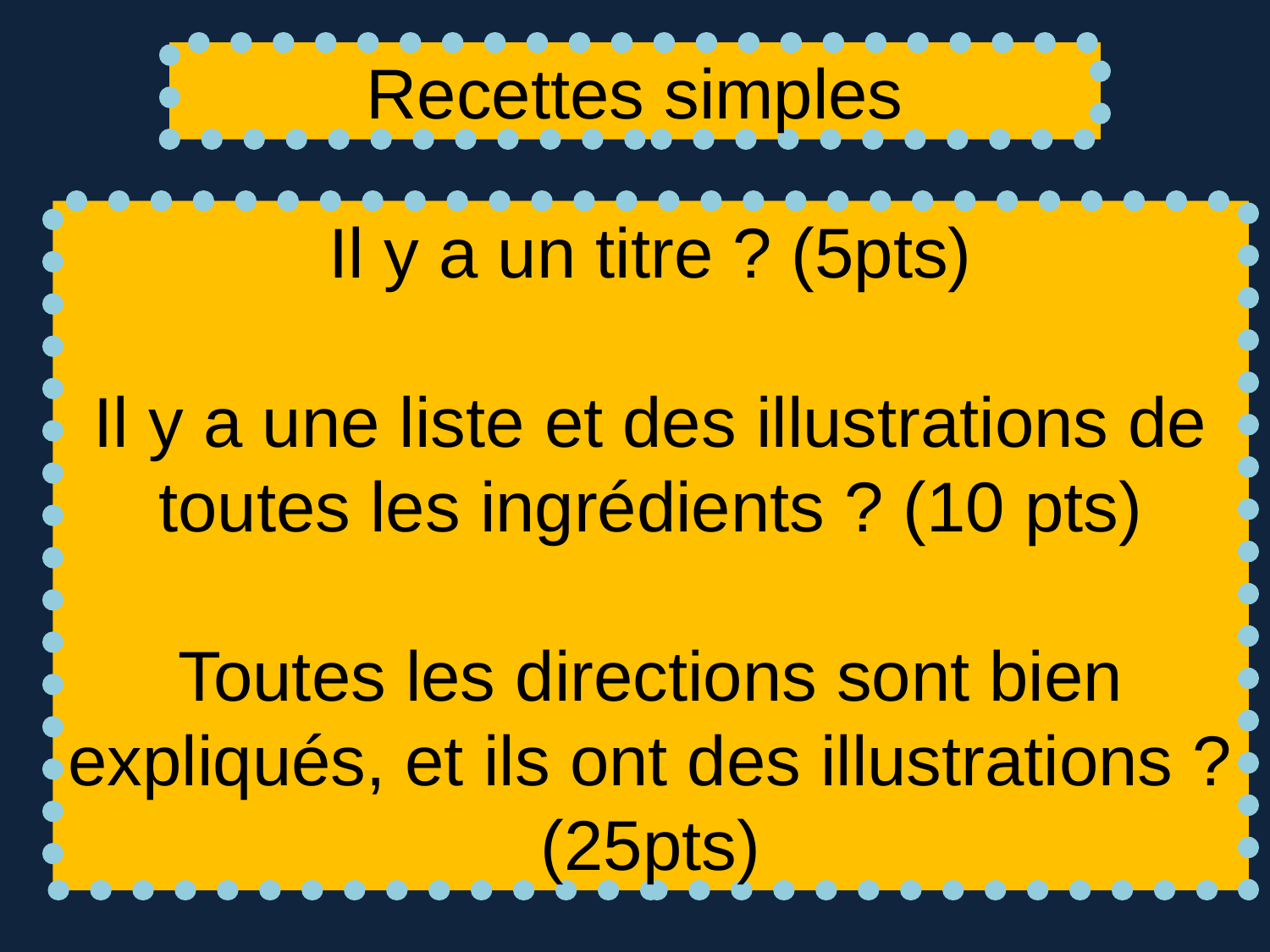

Recettes simples
Il y a un titre ? (5pts)

Il y a une liste et des illustrations de toutes les ingrédients ? (10 pts)

Toutes les directions sont bien expliqués, et ils ont des illustrations ? (25pts)